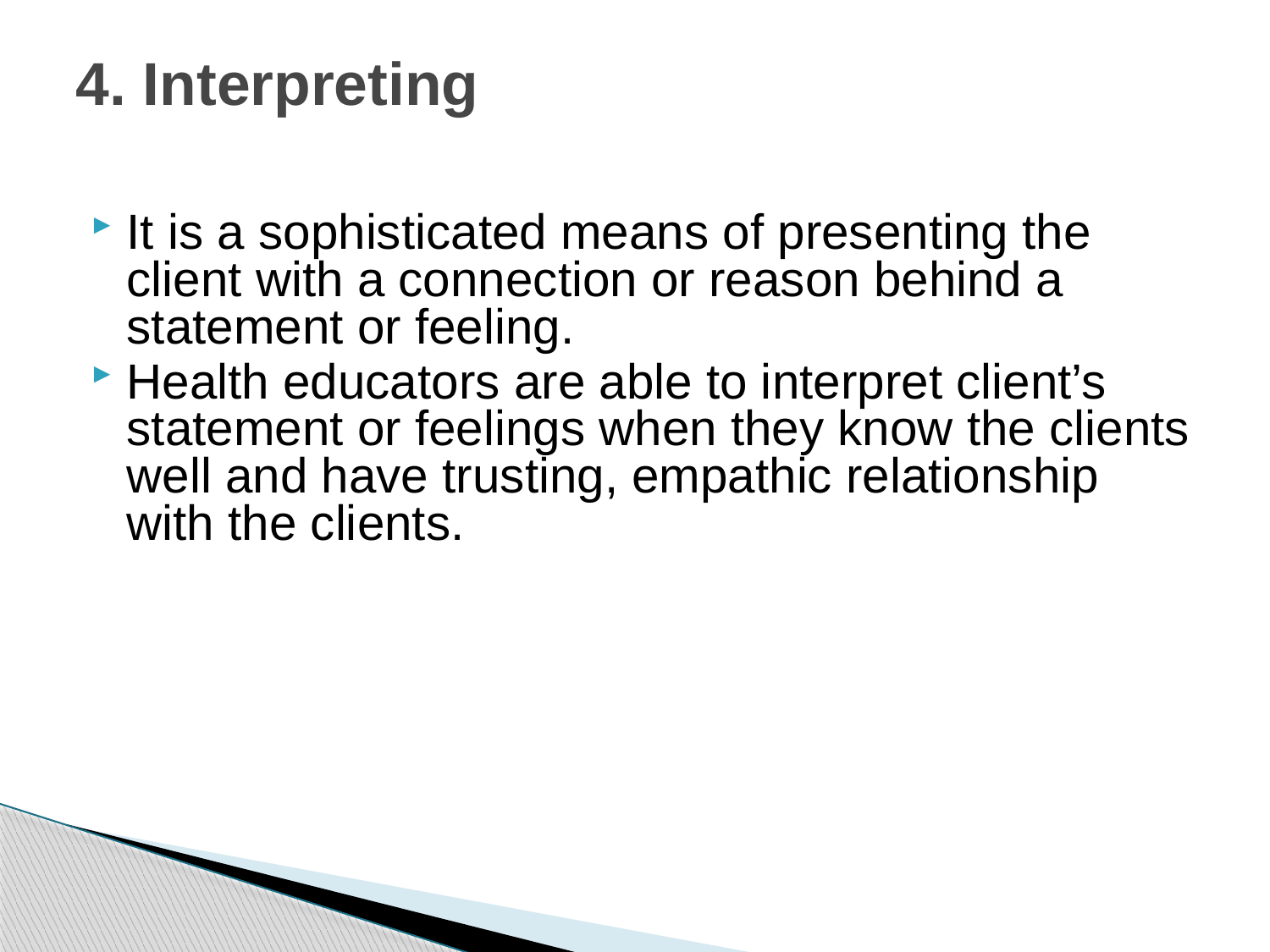

# 4. Interpreting
It is a sophisticated means of presenting the client with a connection or reason behind a statement or feeling.
Health educators are able to interpret client’s statement or feelings when they know the clients well and have trusting, empathic relationship with the clients.